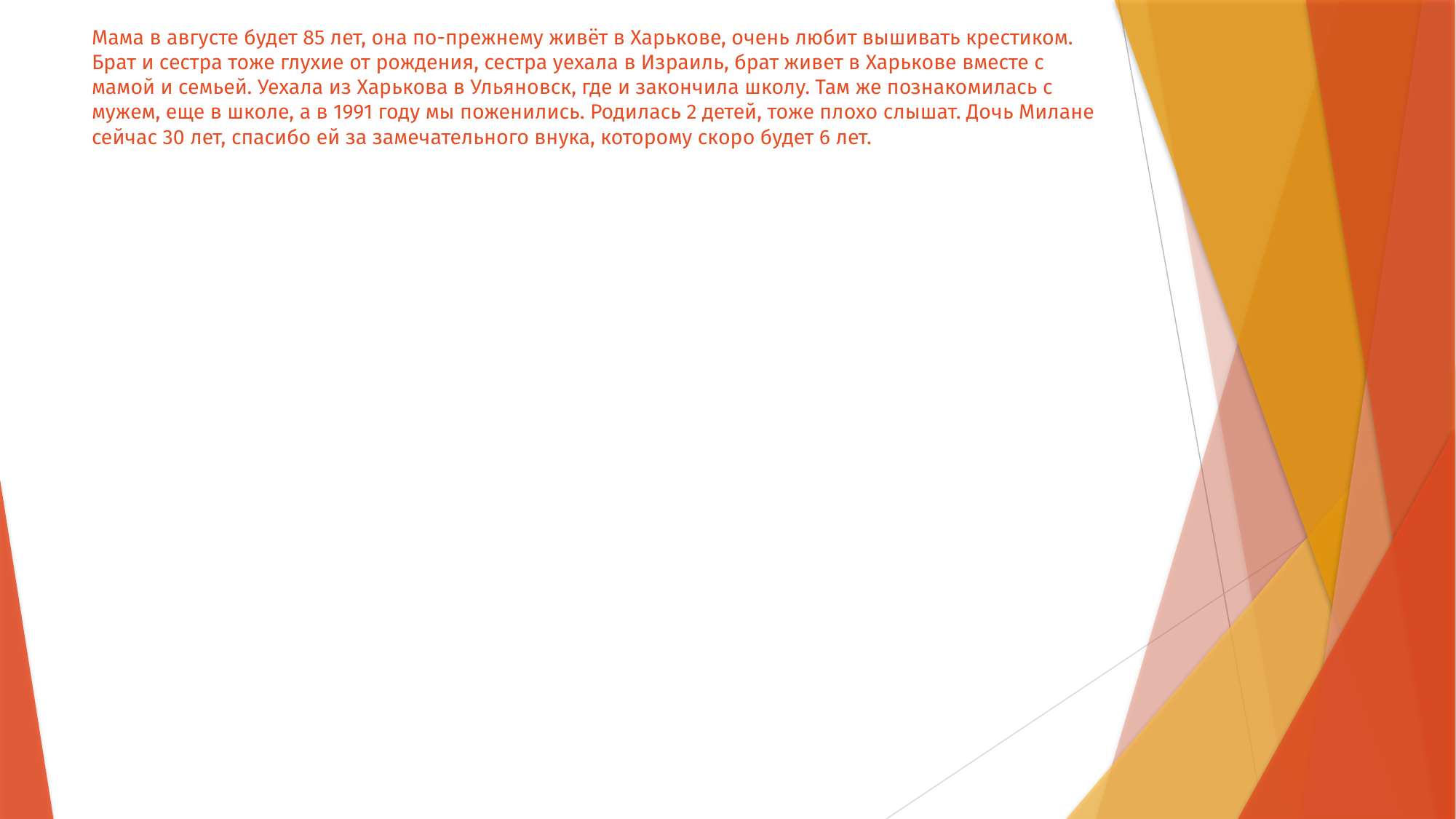

# Мама в августе будет 85 лет, она по-прежнему живёт в Харькове, очень любит вышивать крестиком. Брат и сестра тоже глухие от рождения, сестра уехала в Израиль, брат живет в Харькове вместе с мамой и семьей. Уехала из Харькова в Ульяновск, где и закончила школу. Там же познакомилась с мужем, еще в школе, а в 1991 году мы поженились. Родилась 2 детей, тоже плохо слышат. Дочь Милане сейчас 30 лет, спасибо ей за замечательного внука, которому скоро будет 6 лет.